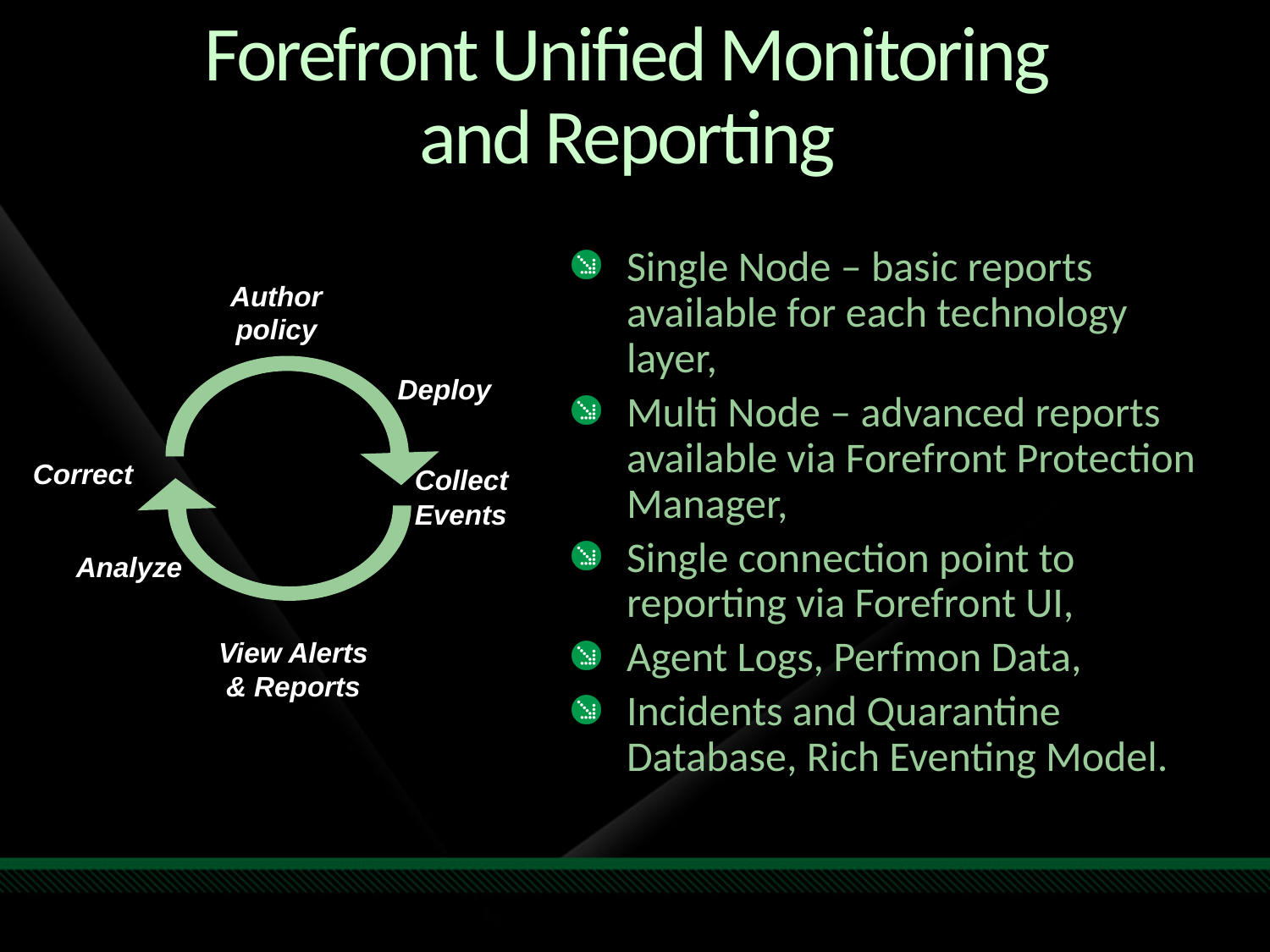

Forefront Unified Monitoring
and Reporting
Single Node – basic reports available for each technology layer,
Multi Node – advanced reports available via Forefront Protection Manager,
Single connection point to reporting via Forefront UI,
Agent Logs, Perfmon Data,
Incidents and Quarantine Database, Rich Eventing Model.
Author policy

Deploy

Correct
Collect Events
Analyze
View Alerts & Reports